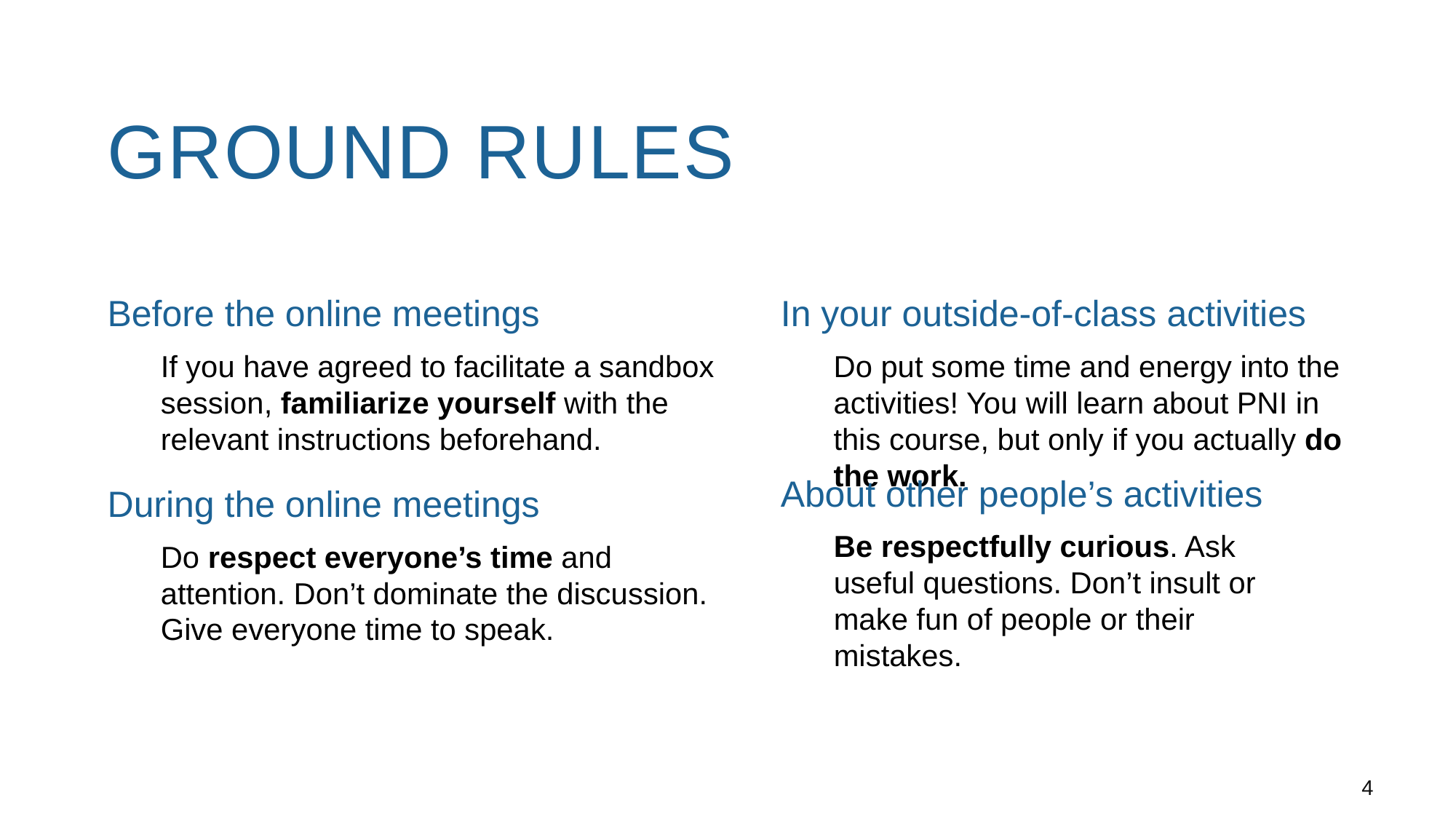

# Ground rules
Before the online meetings
In your outside-of-class activities
If you have agreed to facilitate a sandbox session, familiarize yourself with the relevant instructions beforehand.
Do put some time and energy into the activities! You will learn about PNI in this course, but only if you actually do the work.
About other people’s activities
During the online meetings
Be respectfully curious. Ask useful questions. Don’t insult or make fun of people or their mistakes.
Do respect everyone’s time and attention. Don’t dominate the discussion. Give everyone time to speak.
4